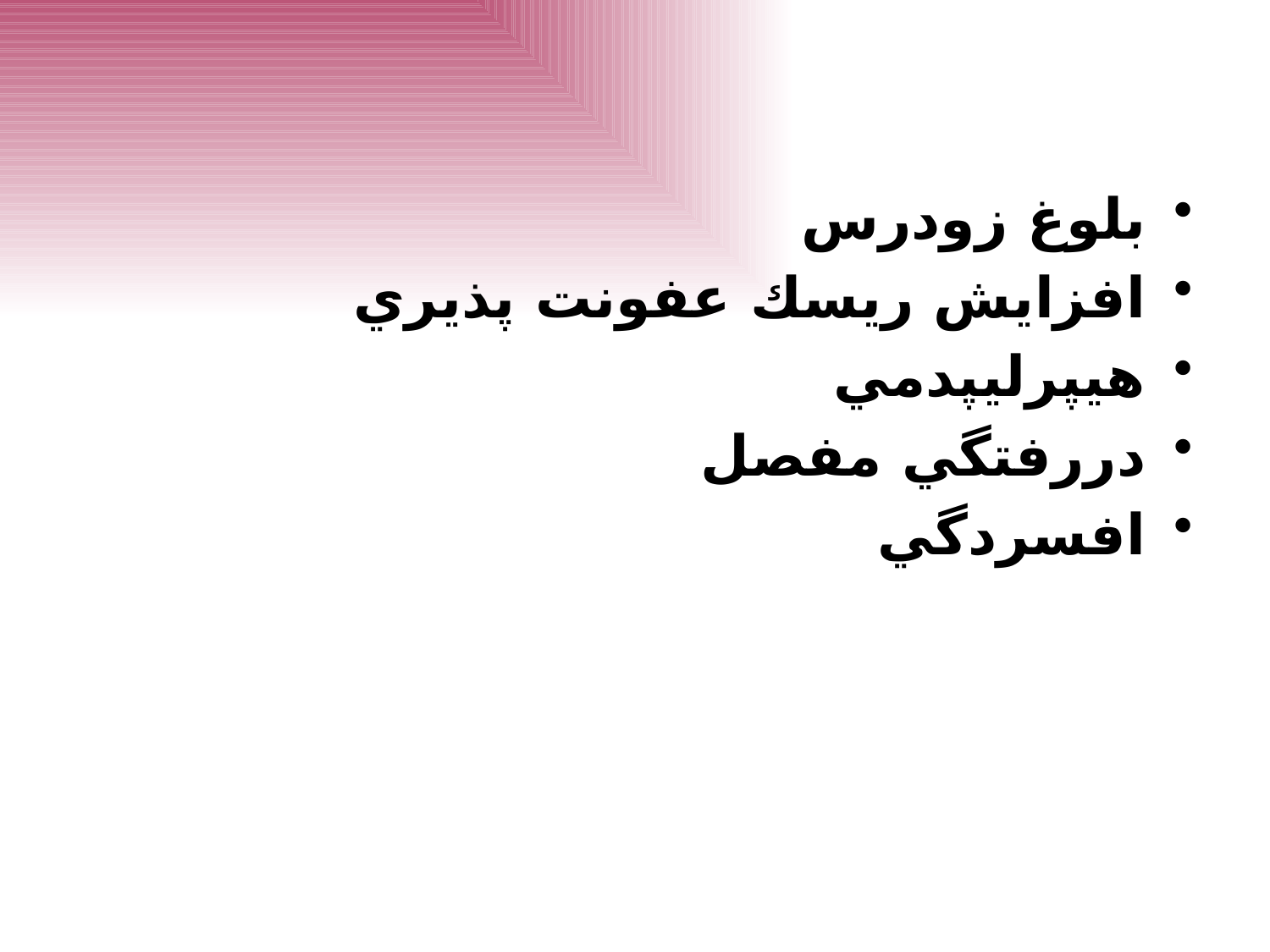

بلوغ زودرس
افزايش ريسك عفونت پذيري
هيپرليپدمي
دررفتگي مفصل
افسردگي